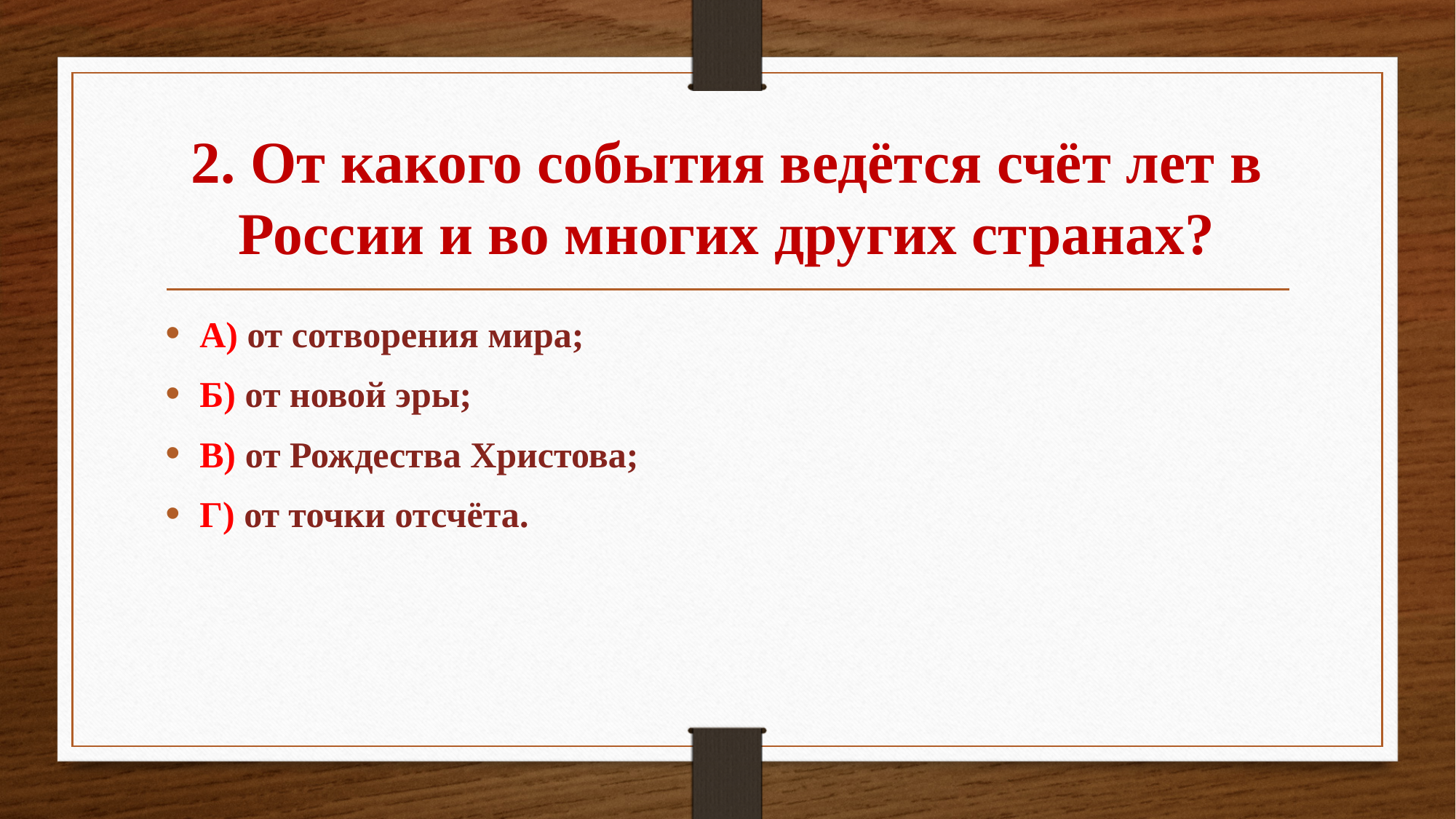

# 2. От какого события ведётся счёт лет в России и во многих других странах?
А) от сотворения мира;
Б) от новой эры;
В) от Рождества Христова;
Г) от точки отсчёта.